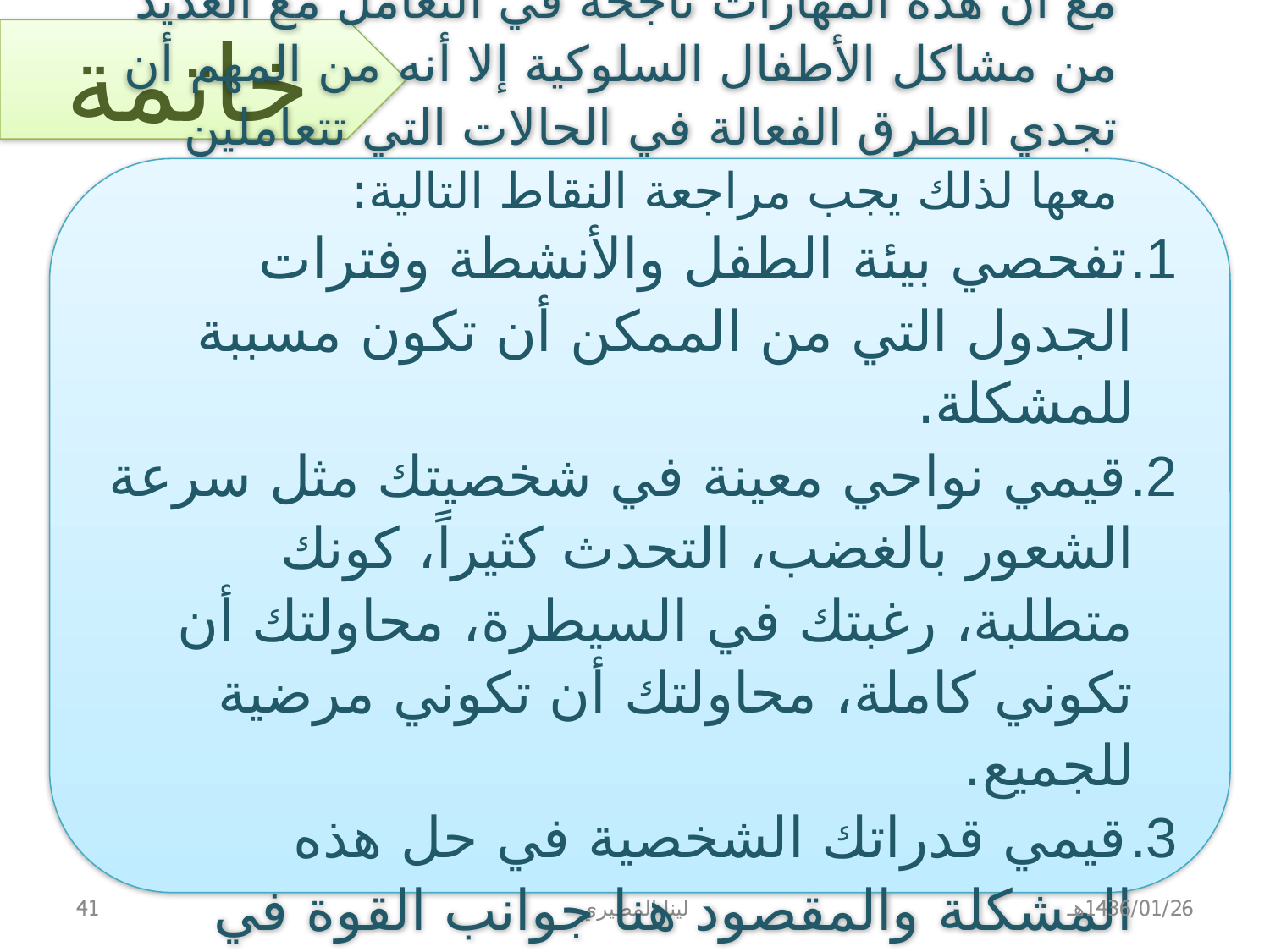

خاتمة
مع أن هذه المهارات ناجحة في التعامل مع العديد من مشاكل الأطفال السلوكية إلا أنه من المهم أن تجدي الطرق الفعالة في الحالات التي تتعاملين معها لذلك يجب مراجعة النقاط التالية:
تفحصي بيئة الطفل والأنشطة وفترات الجدول التي من الممكن أن تكون مسببة للمشكلة.
قيمي نواحي معينة في شخصيتك مثل سرعة الشعور بالغضب، التحدث كثيراً، كونك متطلبة، رغبتك في السيطرة، محاولتك أن تكوني كاملة، محاولتك أن تكوني مرضية للجميع.
قيمي قدراتك الشخصية في حل هذه المشكلة والمقصود هنا جوانب القوة في شخصيتك مثل القدرة على المزاح، الصبر، مهارة حل المشكلات أن تكوني متفهمة.
41
لينا المطيري
1436/01/26هـ